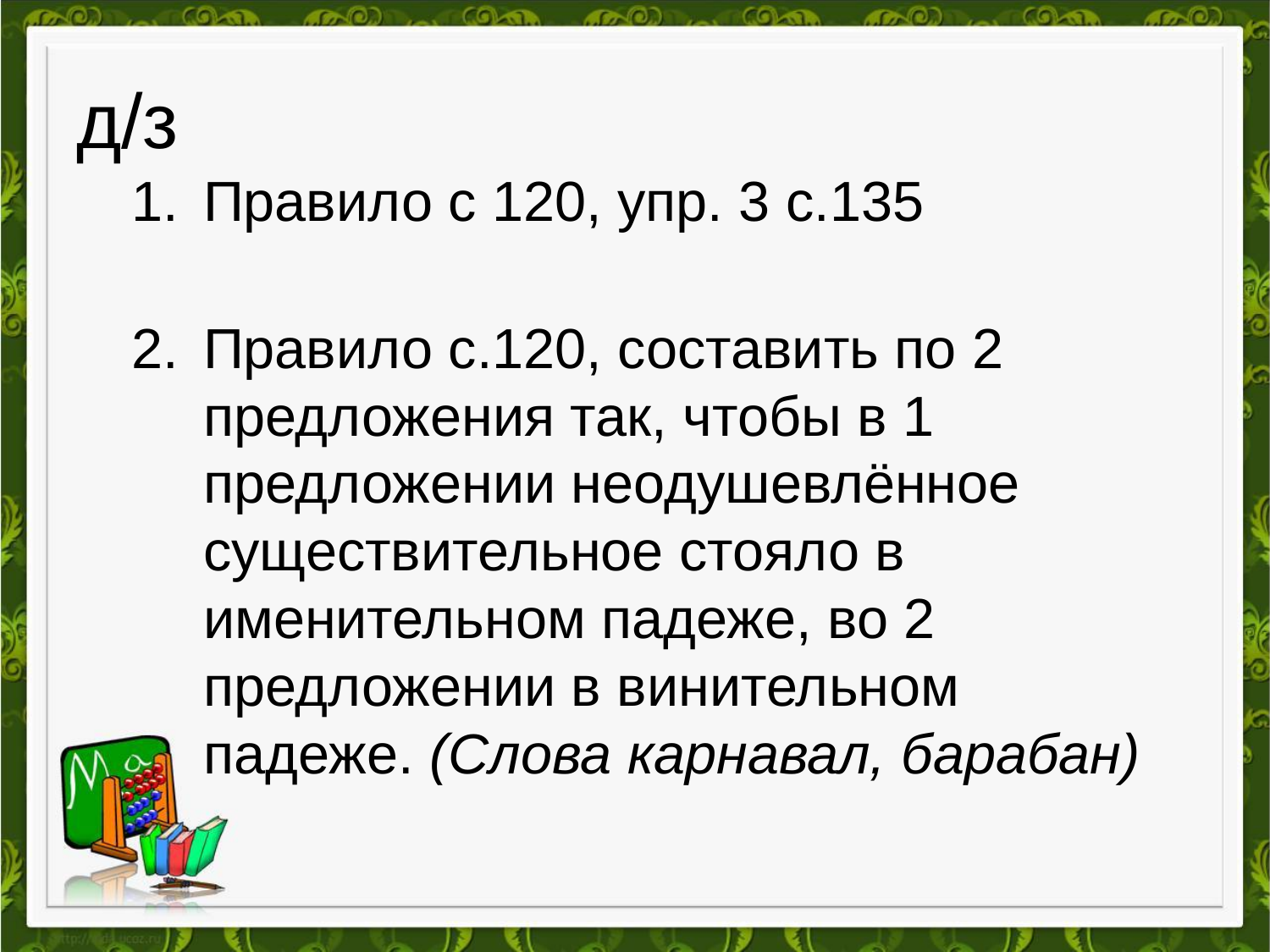

# д/з
Правило с 120, упр. 3 с.135
Правило с.120, составить по 2 предложения так, чтобы в 1 предложении неодушевлённое существительное стояло в именительном падеже, во 2 предложении в винительном падеже. (Слова карнавал, барабан)